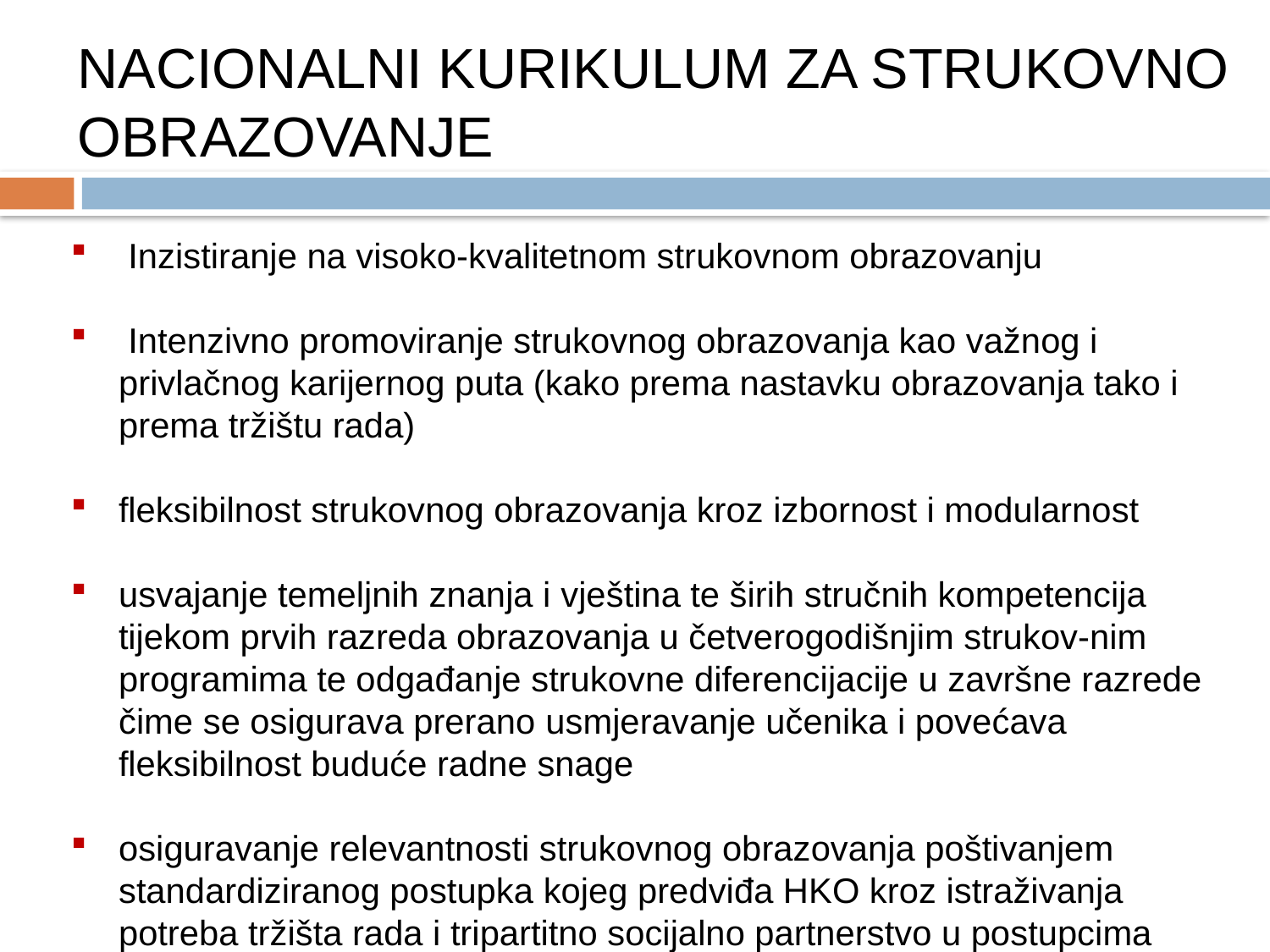

NACIONALNI KURIKULUM ZA STRUKOVNO OBRAZOVANJE

 Inzistiranje na visoko-kvalitetnom strukovnom obrazovanju

 Intenzivno promoviranje strukovnog obrazovanja kao važnog i privlačnog karijernog puta (kako prema nastavku obrazovanja tako i prema tržištu rada)

fleksibilnost strukovnog obrazovanja kroz izbornost i modularnost

usvajanje temeljnih znanja i vještina te širih stručnih kompetencija tijekom prvih razreda obrazovanja u četverogodišnjim strukov-nim programima te odgađanje strukovne diferencijacije u završne razrede čime se osigurava prerano usmjeravanje učenika i povećava fleksibilnost buduće radne snage

osiguravanje relevantnosti strukovnog obrazovanja poštivanjem standardiziranog postupka kojeg predviđa HKO kroz istraživanja potreba tržišta rada i tripartitno socijalno partnerstvo u postupcima izrade standarda zanimanja istandarda kvalifikacije;